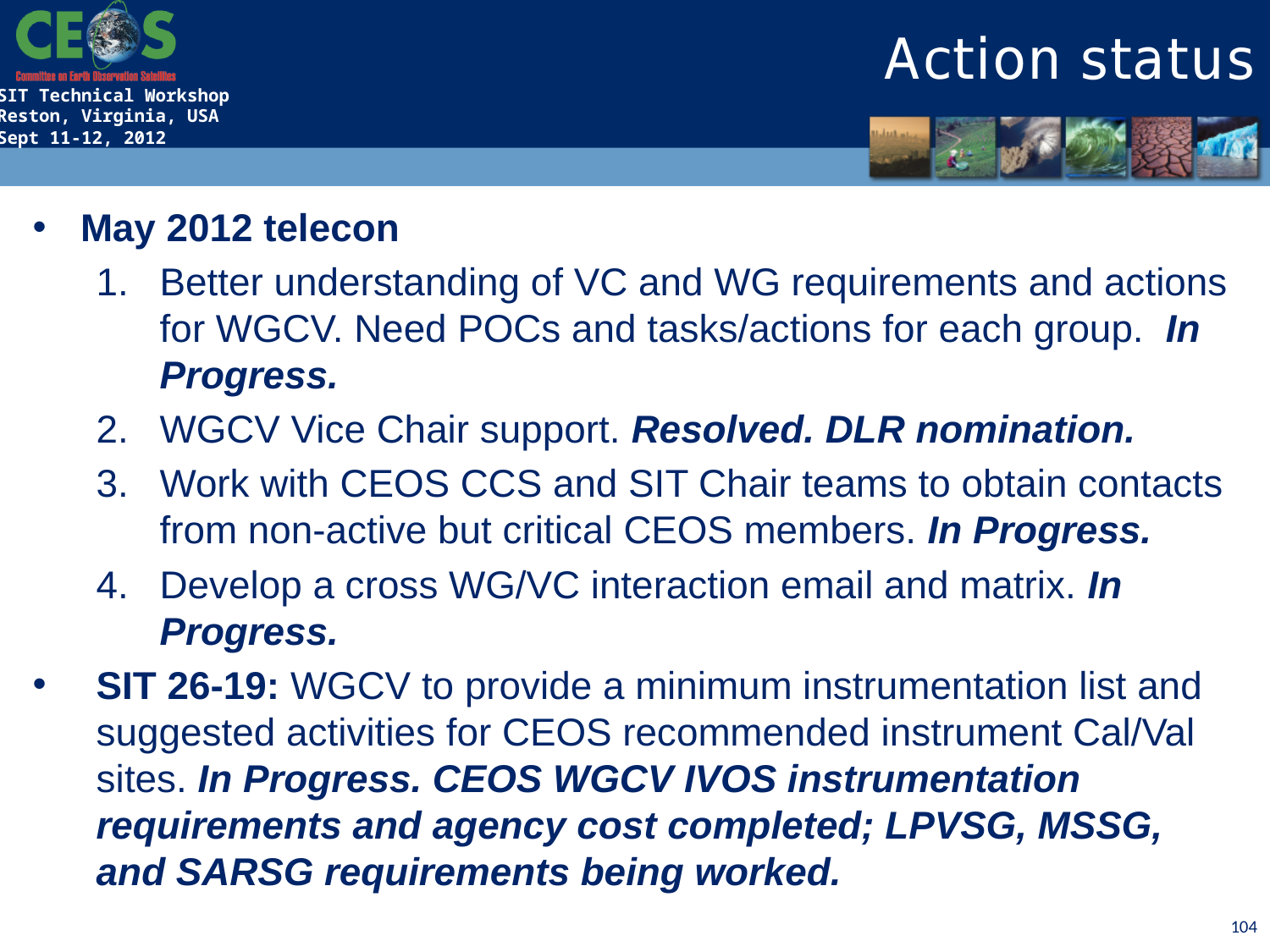

Action status
May 2012 telecon
Better understanding of VC and WG requirements and actions for WGCV. Need POCs and tasks/actions for each group.  In Progress.
WGCV Vice Chair support. Resolved. DLR nomination.
Work with CEOS CCS and SIT Chair teams to obtain contacts from non-active but critical CEOS members. In Progress.
Develop a cross WG/VC interaction email and matrix. In Progress.
SIT 26-19: WGCV to provide a minimum instrumentation list and suggested activities for CEOS recommended instrument Cal/Val sites. In Progress. CEOS WGCV IVOS instrumentation requirements and agency cost completed; LPVSG, MSSG, and SARSG requirements being worked.
104